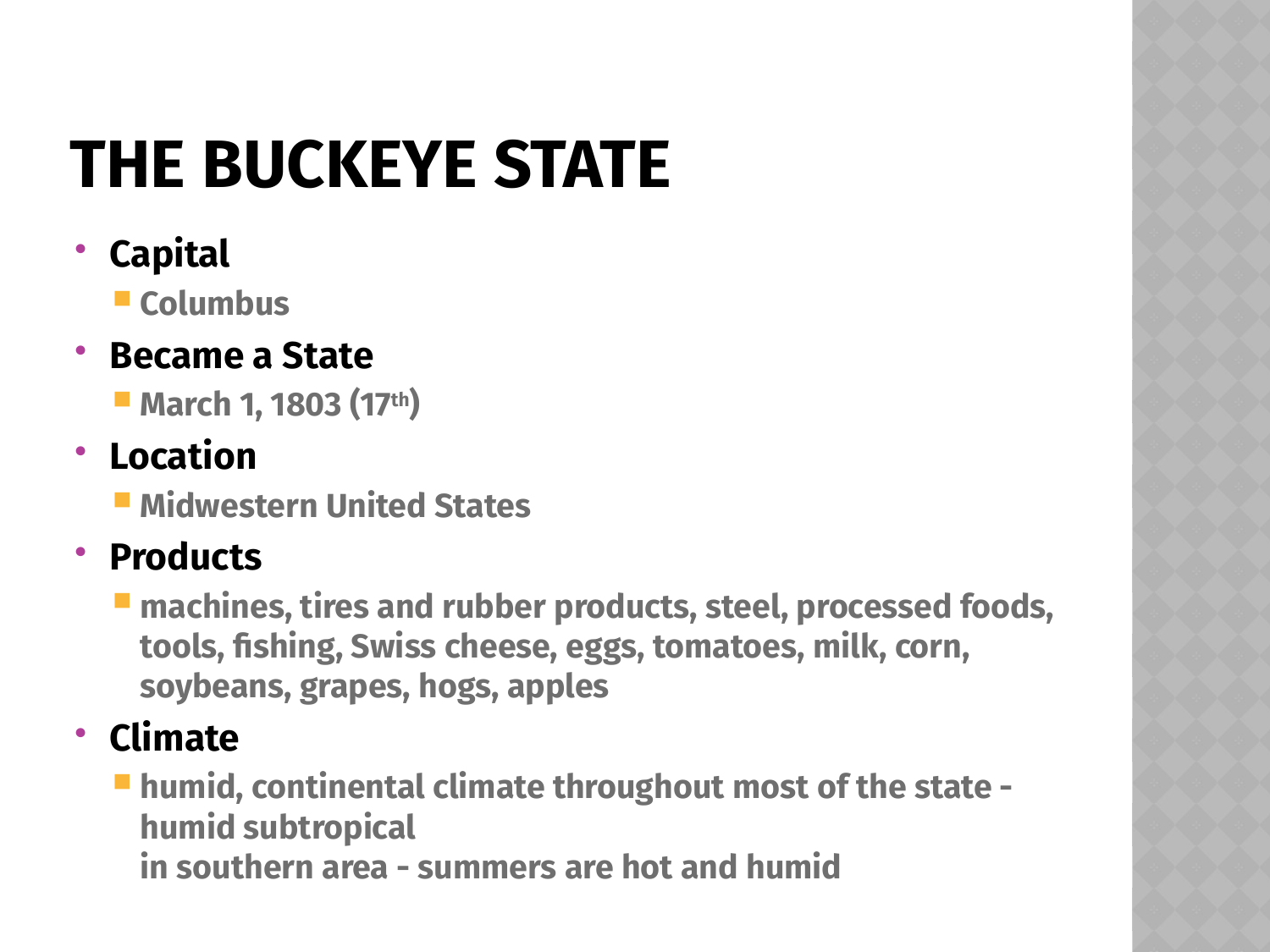

# The Buckeye State
Capital
Columbus
Became a State
March 1, 1803 (17th)
Location
Midwestern United States
Products
machines, tires and rubber products, steel, processed foods, tools, fishing, Swiss cheese, eggs, tomatoes, milk, corn, soybeans, grapes, hogs, apples
Climate
humid, continental climate throughout most of the state - humid subtropical
in southern area - summers are hot and humid